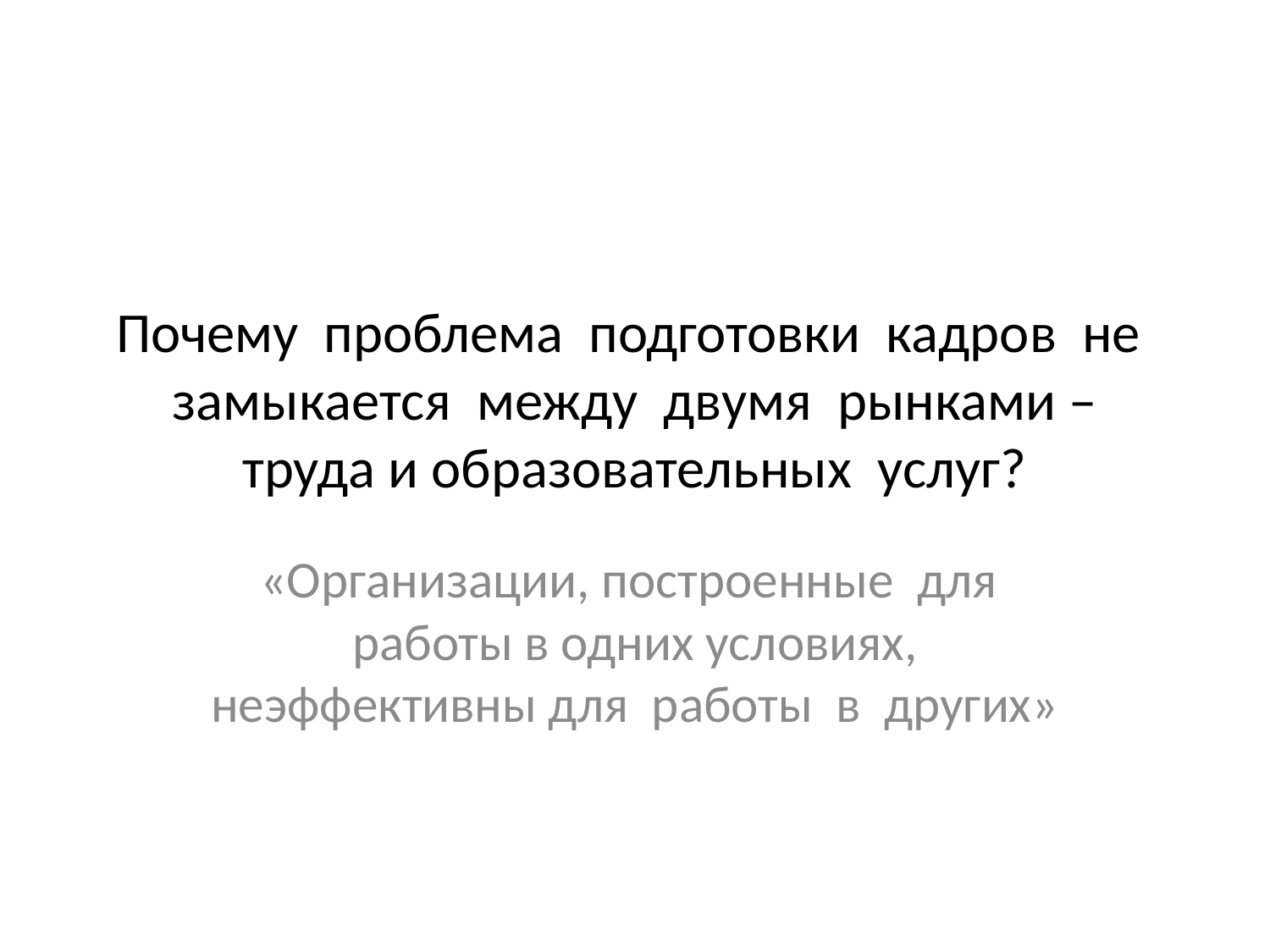

# Почему  проблема  подготовки  кадров  не  замыкается  между  двумя  рынками – труда и образовательных  услуг?
«Организации, построенные  для  работы в одних условиях, неэффективны для  работы  в  других»